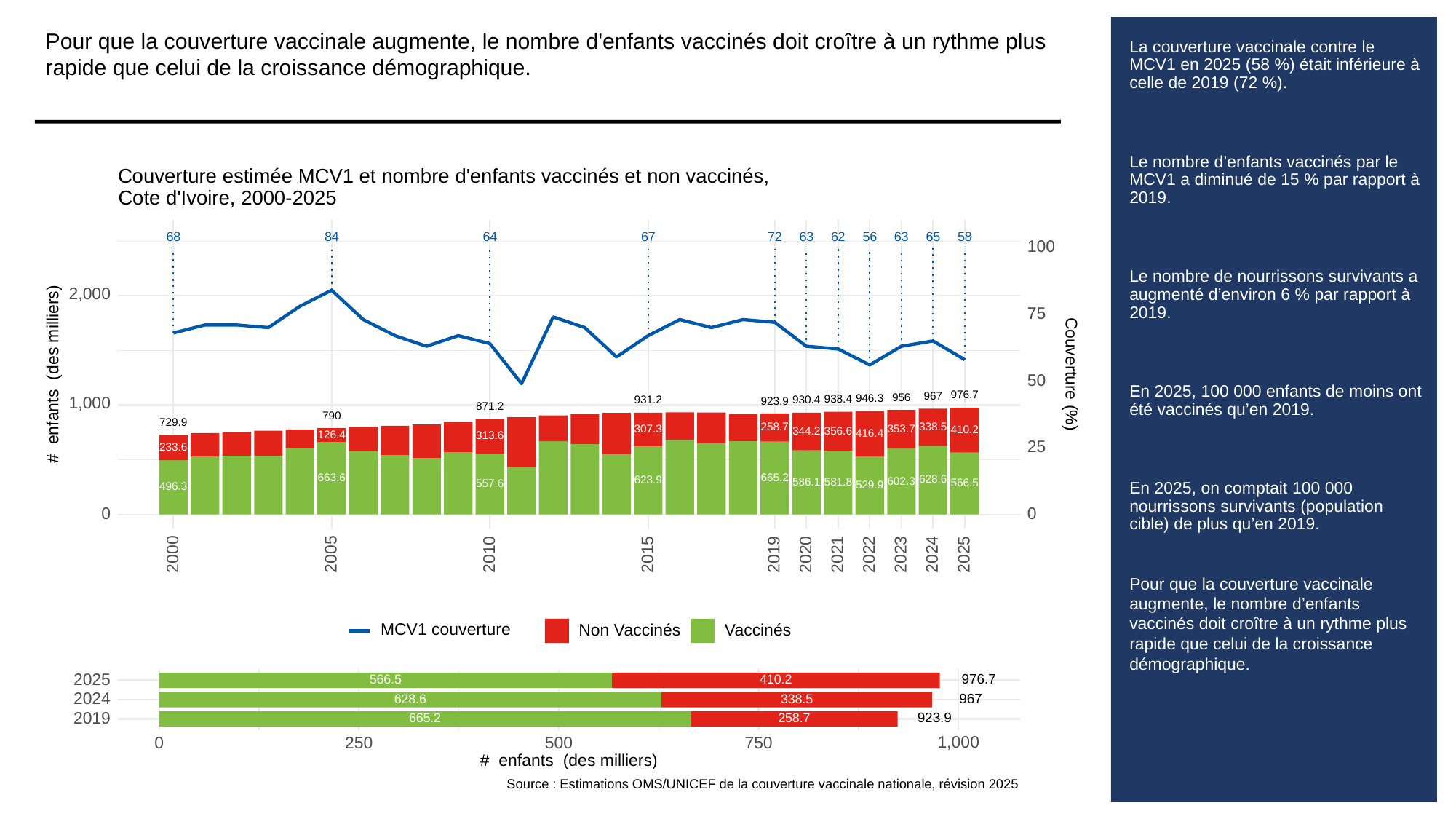

Pour que la couverture vaccinale augmente, le nombre d'enfants vaccinés doit croître à un rythme plus rapide que celui de la croissance démographique.
# La couverture vaccinale contre le MCV1 en 2025 (58 %) était inférieure à celle de 2019 (72 %).

Le nombre d’enfants vaccinés par le MCV1 a diminué de 15 % par rapport à 2019.

Le nombre de nourrissons survivants a augmenté d’environ 6 % par rapport à 2019.

En 2025, 100 000 enfants de moins ont été vaccinés qu’en 2019.

En 2025, on comptait 100 000 nourrissons survivants (population cible) de plus qu’en 2019.

Pour que la couverture vaccinale augmente, le nombre d’enfants vaccinés doit croître à un rythme plus rapide que celui de la croissance démographique.

Couverture estimée MCV1 et nombre d'enfants vaccinés et non vaccinés,
Cote d'Ivoire, 2000-2025

63
63
68
84
64
67
62
56
65
58
72

100

2,000

75

#  enfants  (des milliers)
Couverture (%)
50
976.7
967
956
946.3
938.4
931.2
930.4
1,000
923.9
871.2

790

729.9

338.5
258.7

353.7
307.3

410.2

356.6
344.2

416.4

126.4

313.6

25

233.6

665.2
663.6
628.6
623.9
602.3
586.1
581.8
566.5
557.6
529.9
496.3
0
0

2023
2000
2005
2010
2015
2019
2020
2021
2022
2024
2025

MCV1 couverture
Non Vaccinés
Vaccinés

2025
976.7
566.5
410.2

2024
967
338.5
628.6

2019
923.9
665.2
258.7

1,000
0
250
500
750
#  enfants  (des milliers)
Source : Estimations OMS/UNICEF de la couverture vaccinale nationale, révision 2025